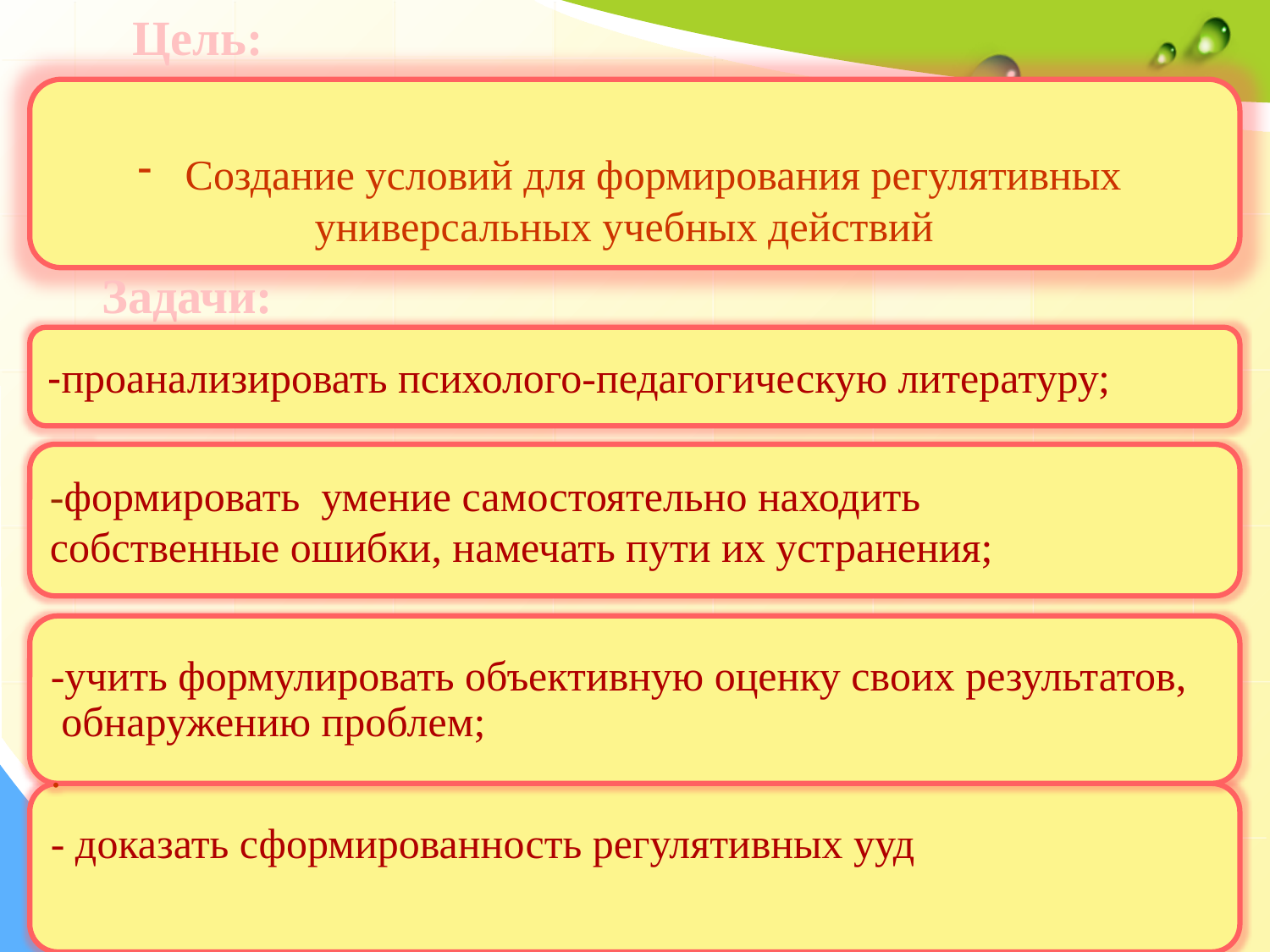

Цель:

Создание условий для формирования регулятивных
универсальных учебных действий

Задачи:
-проанализировать психолого-педагогическую литературу;

-формировать  умение самостоятельно находить
собственные ошибки, намечать пути их устранения;

-учить формулировать объективную оценку своих результатов,
 обнаружению проблем;
.
- доказать сформированность регулятивных ууд